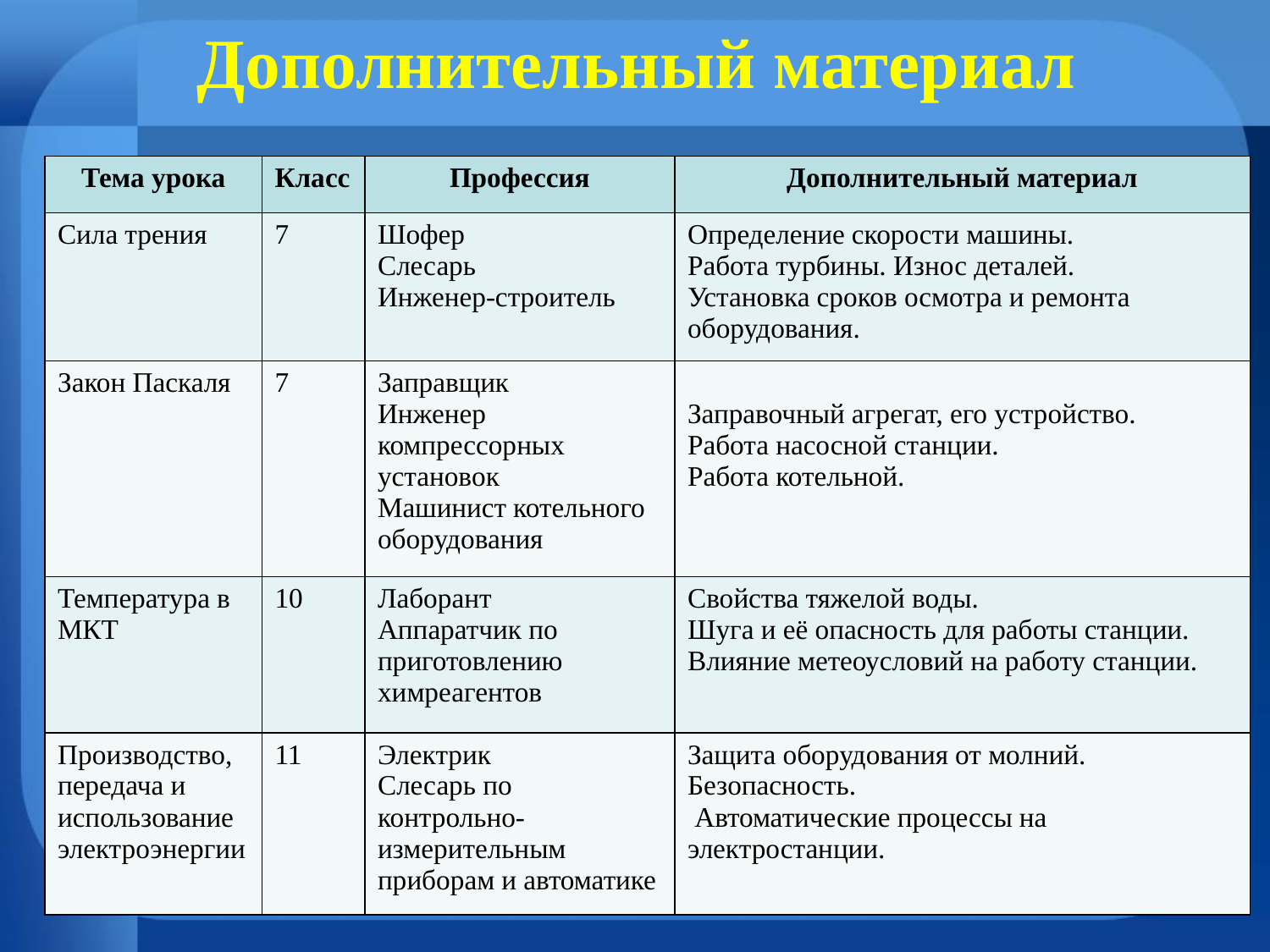

# Дополнительный материал
| Тема урока | Класс | Профессия | Дополнительный материал |
| --- | --- | --- | --- |
| Сила трения | 7 | Шофер Слесарь Инженер-строитель | Определение скорости машины. Работа турбины. Износ деталей. Установка сроков осмотра и ремонта оборудования. |
| Закон Паскаля | 7 | Заправщик Инженер компрессорных установок Машинист котельного оборудования | Заправочный агрегат, его устройство. Работа насосной станции. Работа котельной. |
| Температура в МКТ | 10 | Лаборант Аппаратчик по приготовлению химреагентов | Свойства тяжелой воды. Шуга и её опасность для работы станции. Влияние метеоусловий на работу станции. |
| Производство, передача и использование электроэнергии | 11 | Электрик Слесарь по контрольно-измерительным приборам и автоматике | Защита оборудования от молний. Безопасность. Автоматические процессы на электростанции. |